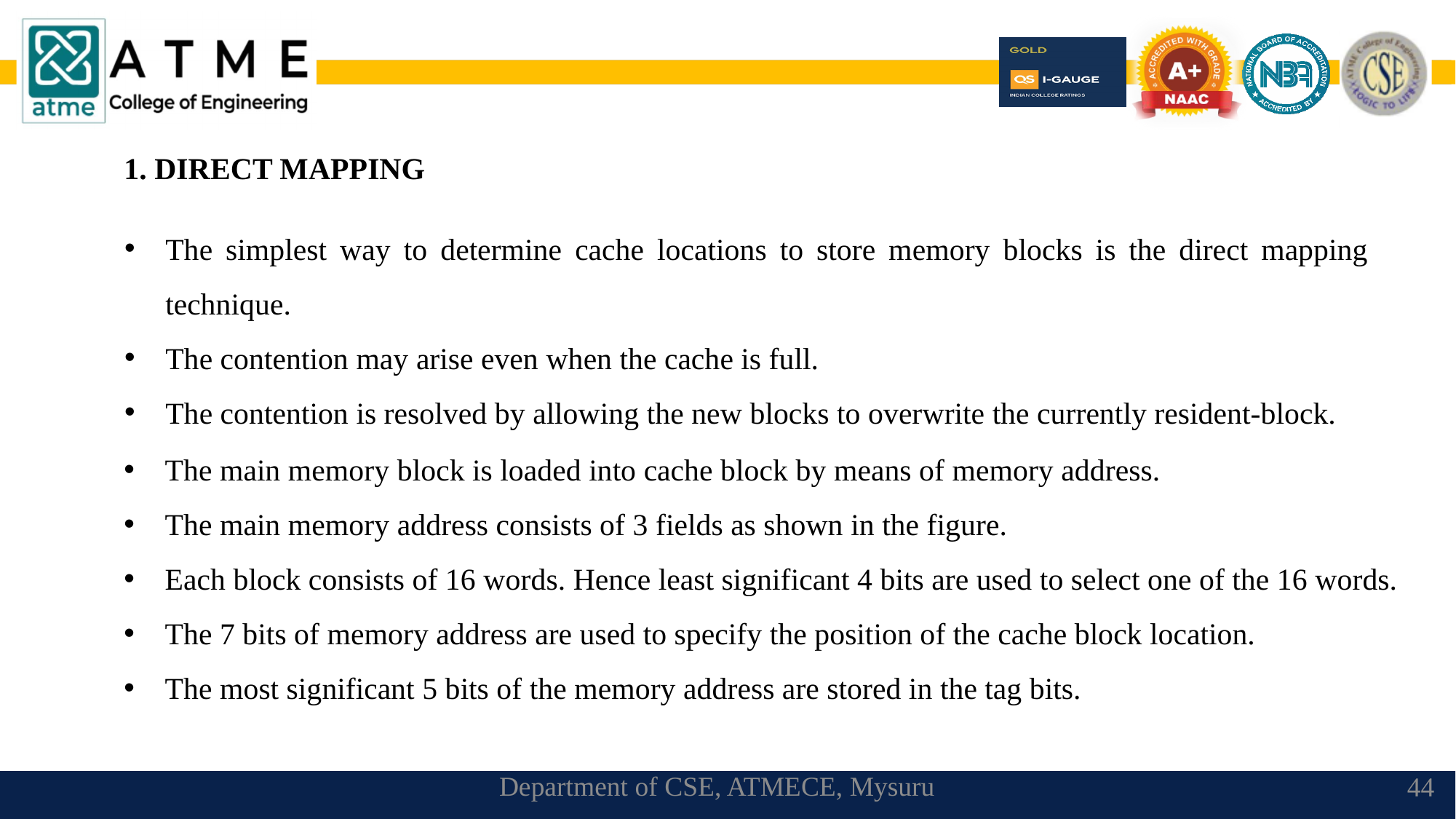

1. DIRECT MAPPING
The simplest way to determine cache locations to store memory blocks is the direct mapping technique.
The contention may arise even when the cache is full.
The contention is resolved by allowing the new blocks to overwrite the currently resident-block.
The main memory block is loaded into cache block by means of memory address.
The main memory address consists of 3 fields as shown in the figure.
Each block consists of 16 words. Hence least significant 4 bits are used to select one of the 16 words.
The 7 bits of memory address are used to specify the position of the cache block location.
The most significant 5 bits of the memory address are stored in the tag bits.
Department of CSE, ATMECE, Mysuru
44